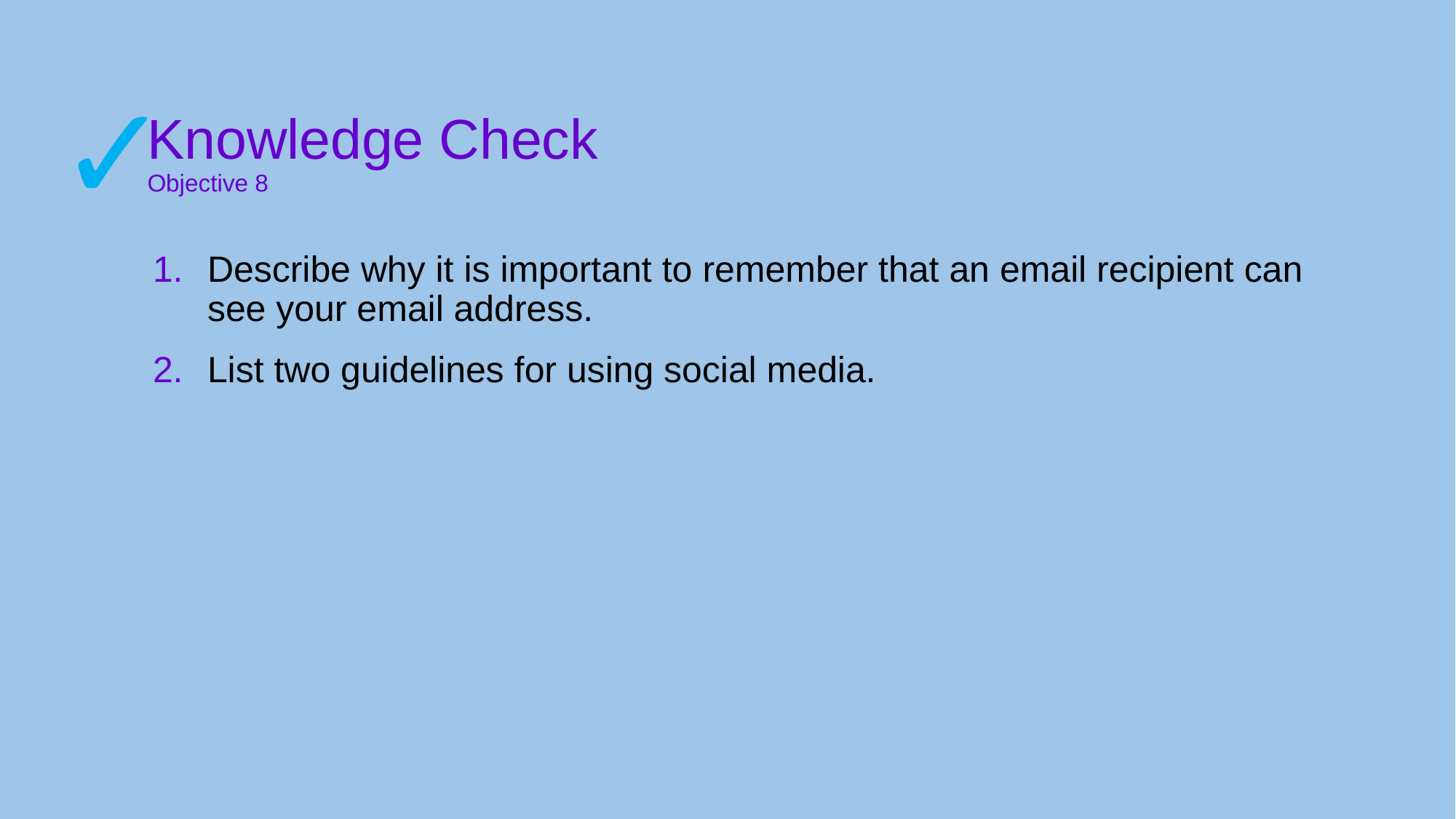

✓
# Knowledge Check Objective 8
Describe why it is important to remember that an email recipient can see your email address.
List two guidelines for using social media.